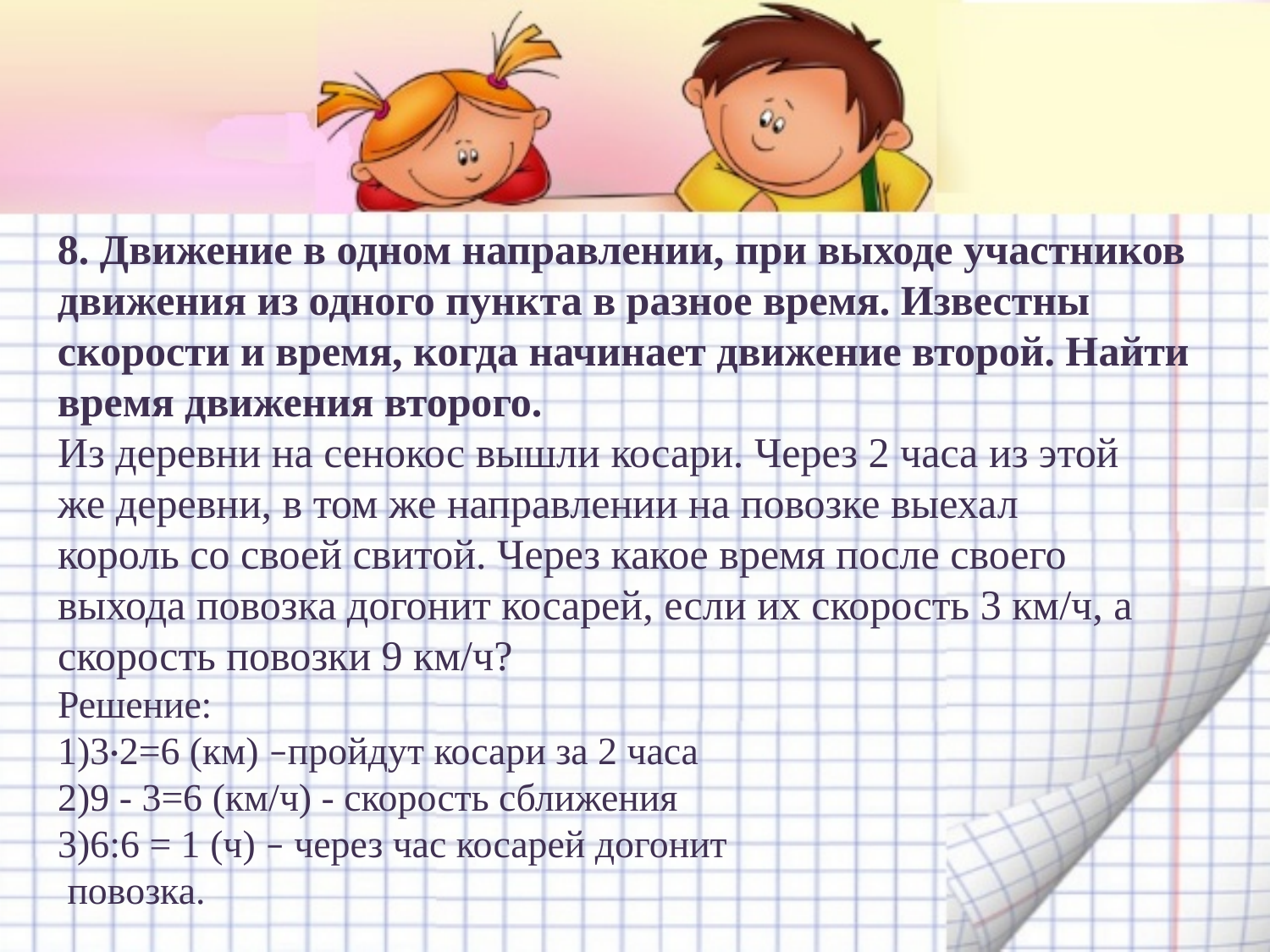

8. Движение в одном направлении, при выходе участников движения из одного пункта в разное время. Известны скорости и время, когда начинает движение второй. Найти время движения второго.
Из деревни на сенокос вышли косари. Через 2 часа из этой же деревни, в том же направлении на повозке выехал король со своей свитой. Через какое время после своего выхода повозка догонит косарей, если их скорость 3 км/ч, а скорость повозки 9 км/ч?
Решение:
1)3·2=6 (км) –пройдут косари за 2 часа
2)9 - 3=6 (км/ч) - скорость сближения
3)6:6 = 1 (ч) – через час косарей догонит
 повозка.